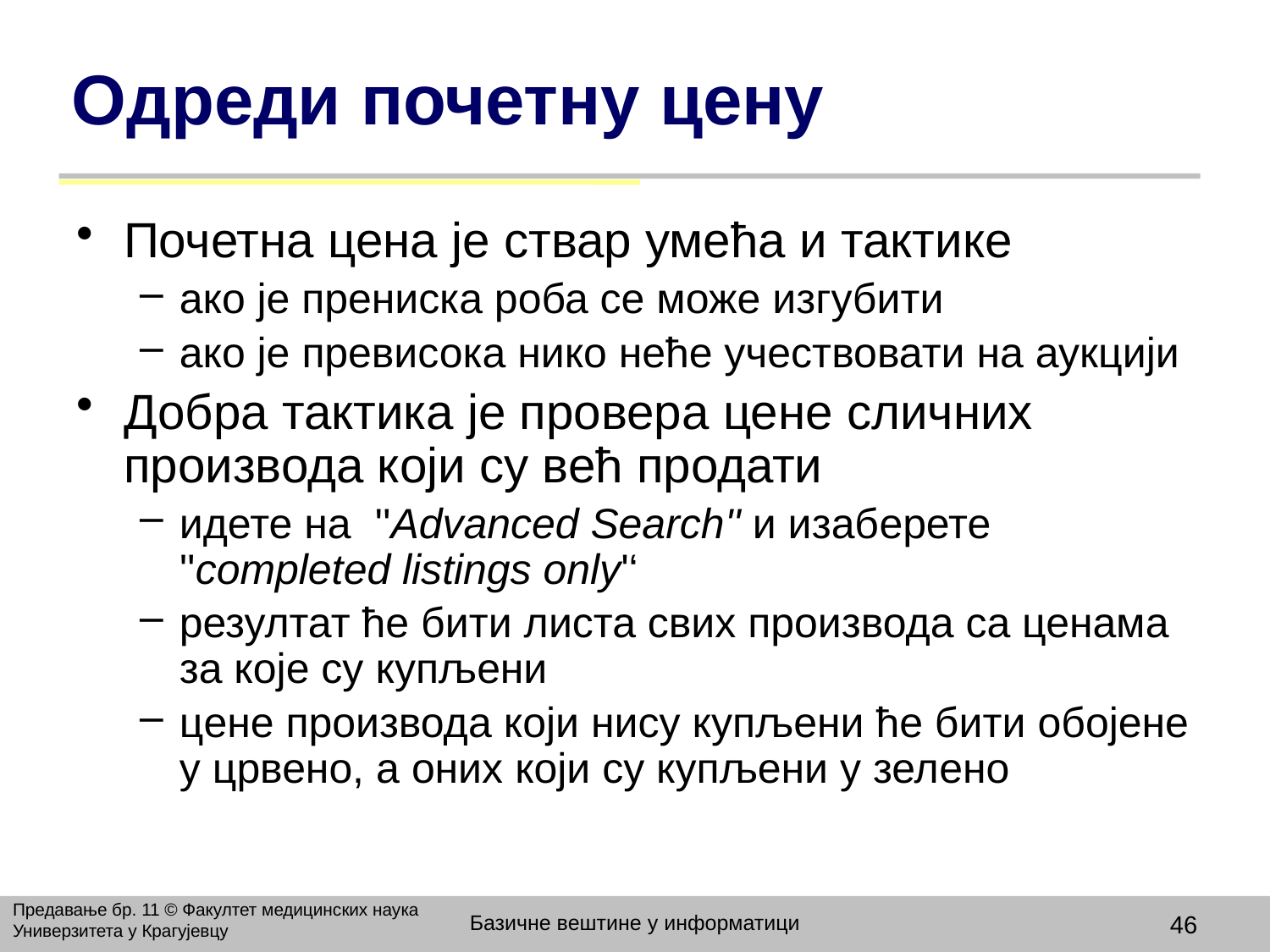

# Oдреди почетну цену
Почетна цена је ствар умећа и тактике
ако је прениска роба се може изгубити
ако је превисока нико неће учествовати на аукцији
Добра тактика је провера цене сличних производа који су већ продати
идете на  ''Advanced Search'' и изаберете ''completed listings only'‘
резултат ће бити листа свих производа са ценама за које су купљени
цене производа који нису купљени ће бити обојене у црвено, а оних који су купљени у зелено
Предавање бр. 11 © Факултет медицинских наука Универзитета у Крагујевцу
Базичне вештине у информатици
46